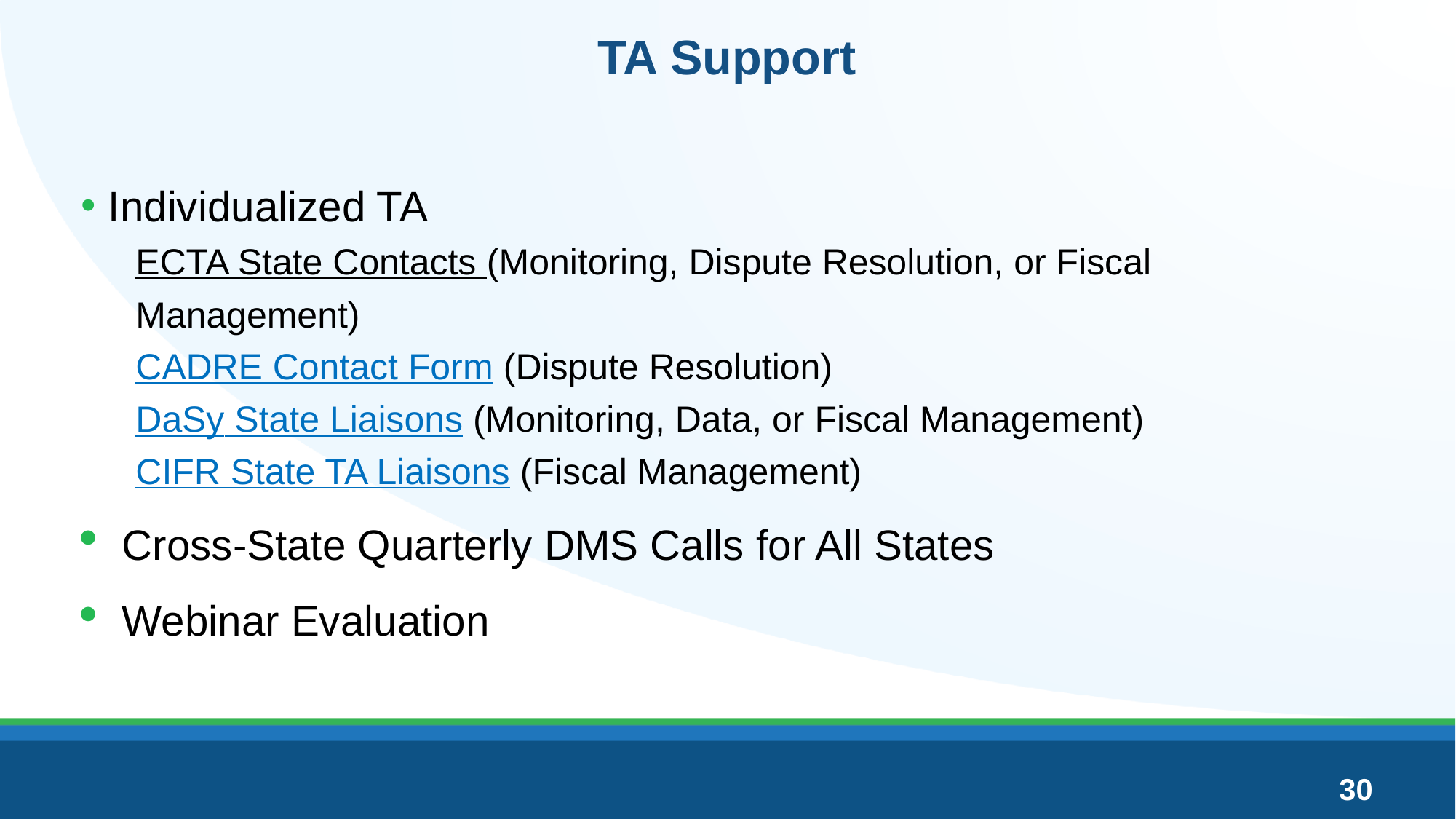

# TA Support
Individualized TA
ECTA State Contacts (Monitoring, Dispute Resolution, or Fiscal Management)
CADRE Contact Form (Dispute Resolution)
DaSy State Liaisons (Monitoring, Data, or Fiscal Management)
CIFR State TA Liaisons (Fiscal Management)
Cross-State Quarterly DMS Calls for All States
Webinar Evaluation
30